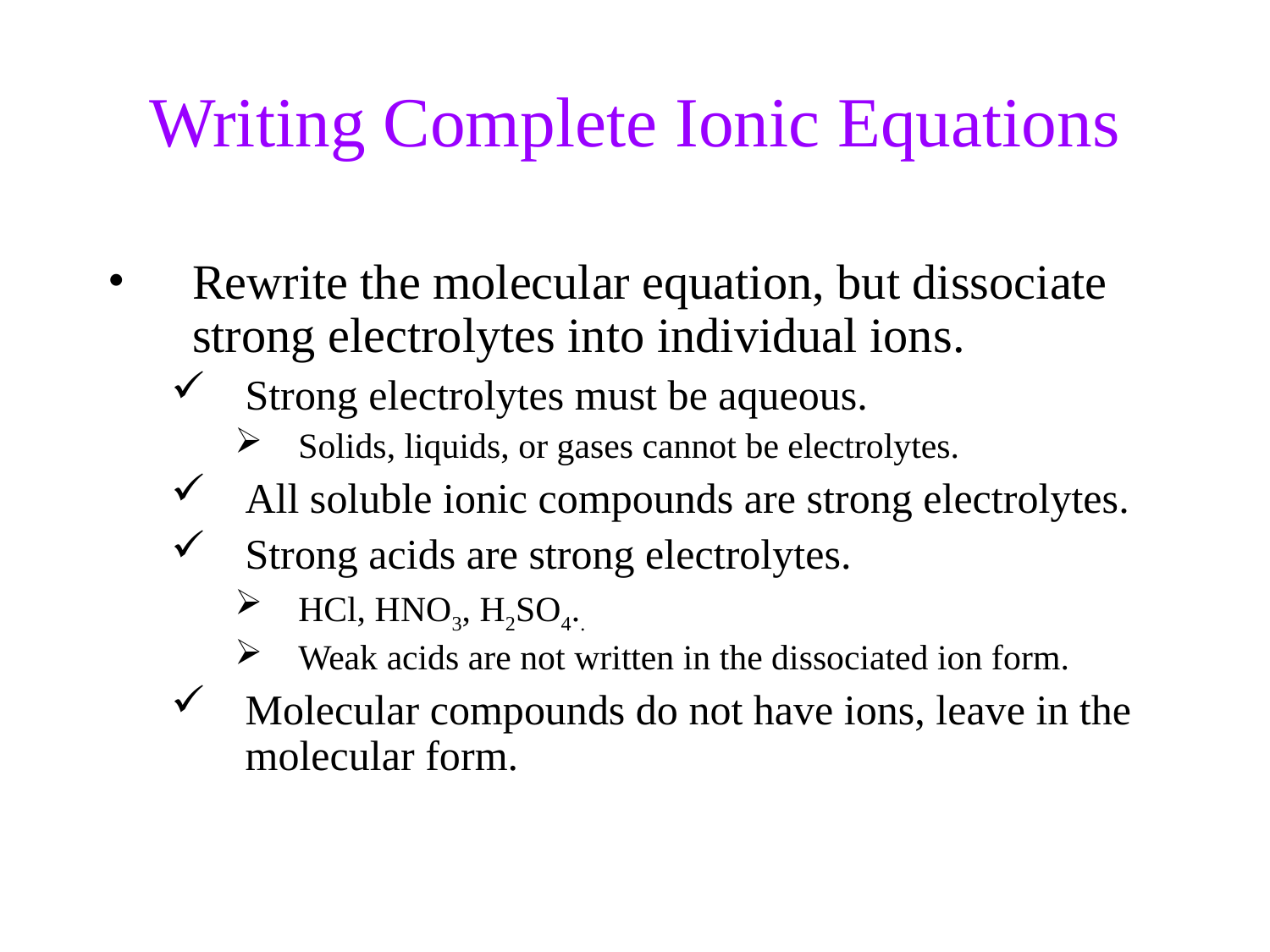

Writing Complete Ionic Equations
Rewrite the molecular equation, but dissociate strong electrolytes into individual ions.
Strong electrolytes must be aqueous.
Solids, liquids, or gases cannot be electrolytes.
All soluble ionic compounds are strong electrolytes.
Strong acids are strong electrolytes.
HCl, HNO3, H2SO4..
Weak acids are not written in the dissociated ion form.
Molecular compounds do not have ions, leave in the molecular form.